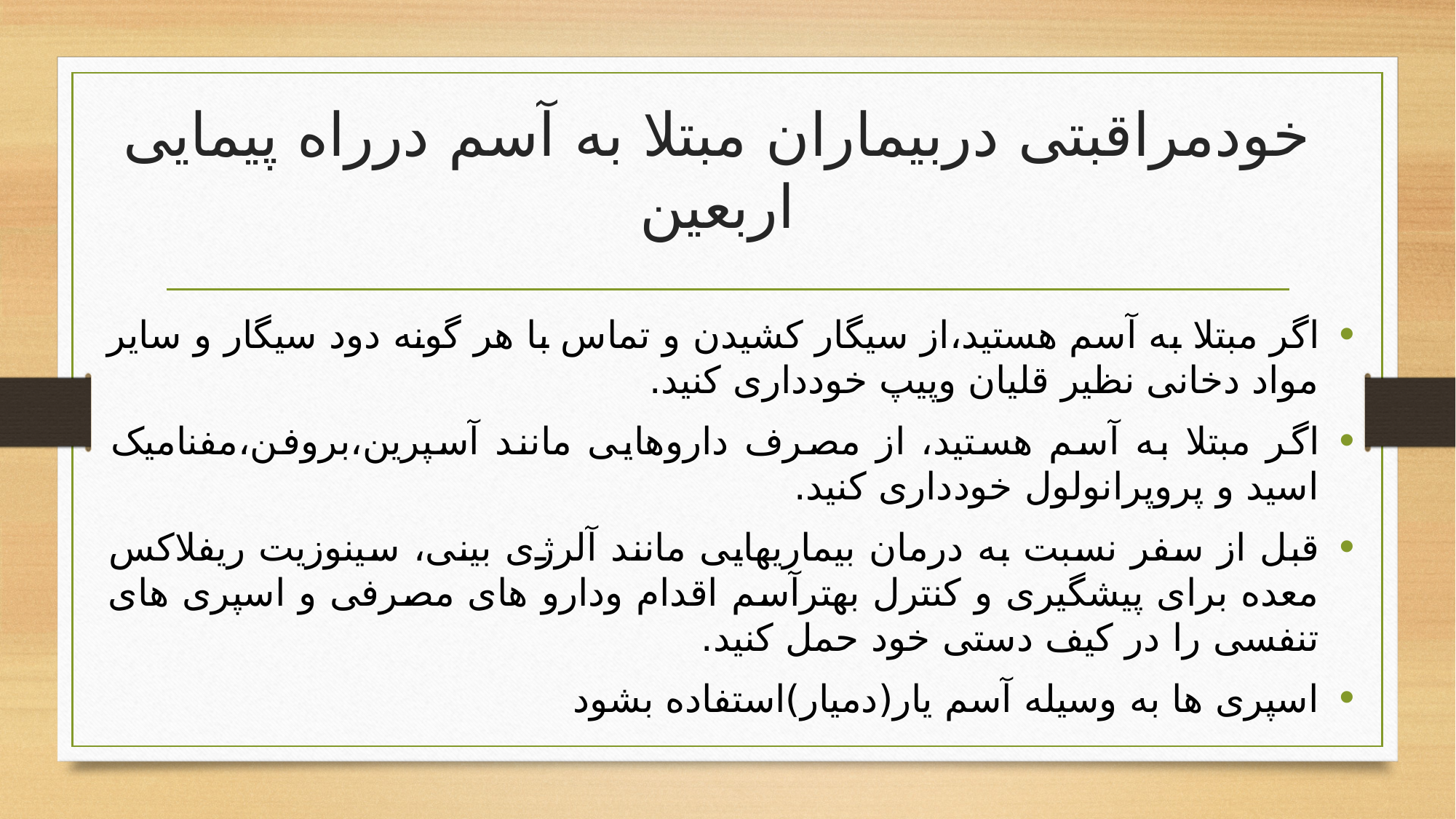

# خودمراقبتی دربیماران مبتلا به آسم درراه پیمایی اربعین
اگر مبتلا به آسم هستید،از سیگار کشیدن و تماس با هر گونه دود سیگار و سایر مواد دخانی نظیر قلیان وپیپ خودداری کنید.
اگر مبتلا به آسم هستید، از مصرف داروهایی مانند آسپرین،بروفن،مفنامیک اسید و پروپرانولول خودداری کنید.
قبل از سفر نسبت به درمان بیماریهایی مانند آلرژی بینی، سینوزیت ریفلاکس معده برای پیشگیری و کنترل بهترآسم اقدام ودارو های مصرفی و اسپری های تنفسی را در کیف دستی خود حمل کنید.
اسپری ها به وسیله آسم یار(دمیار)استفاده بشود